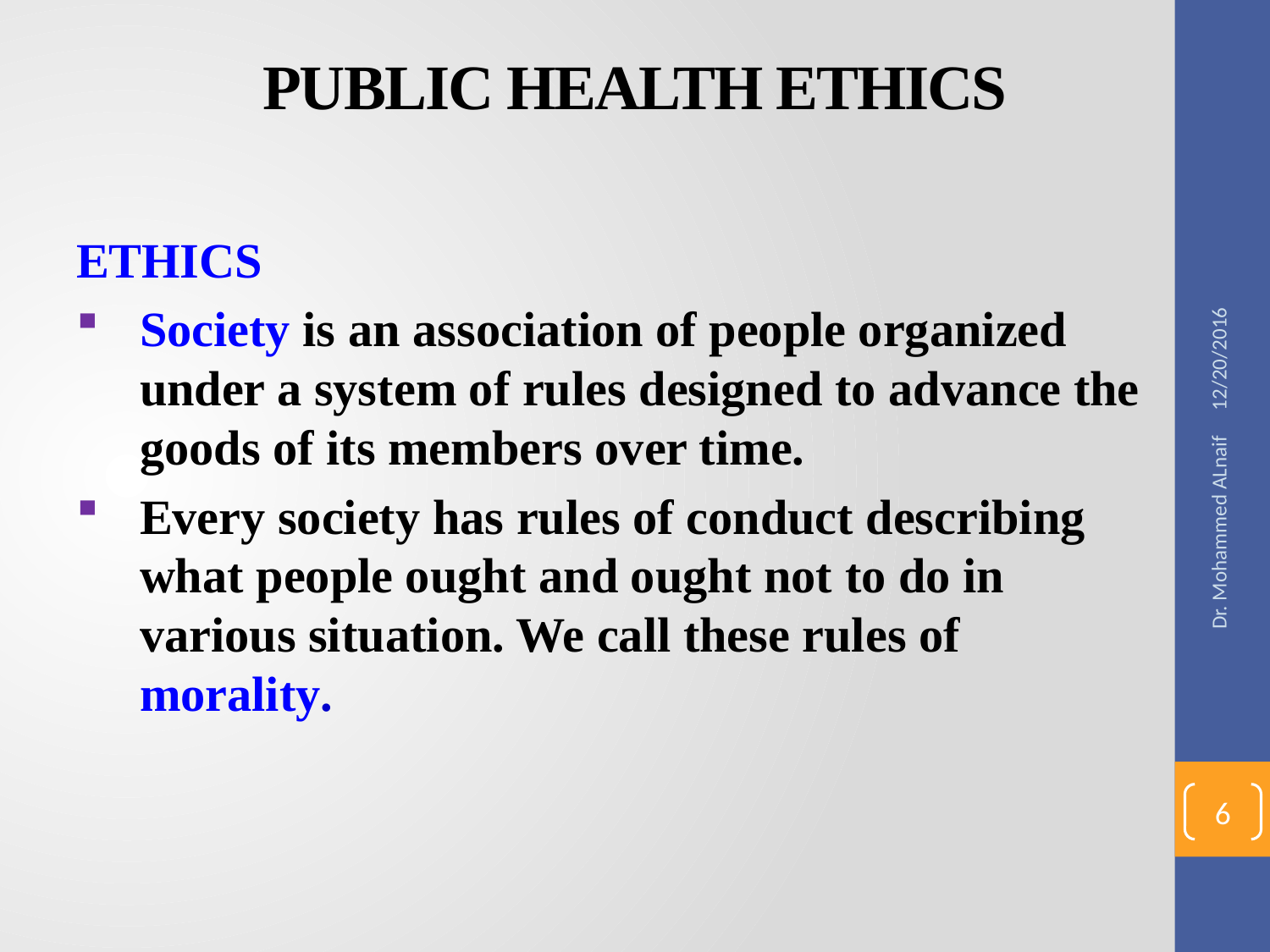

# PUBLIC HEALTH ETHICS
ETHICS
Society is an association of people organized under a system of rules designed to advance the goods of its members over time.
Every society has rules of conduct describing what people ought and ought not to do in various situation. We call these rules of morality.
12/20/2016
Dr. Mohammed ALnaif
6